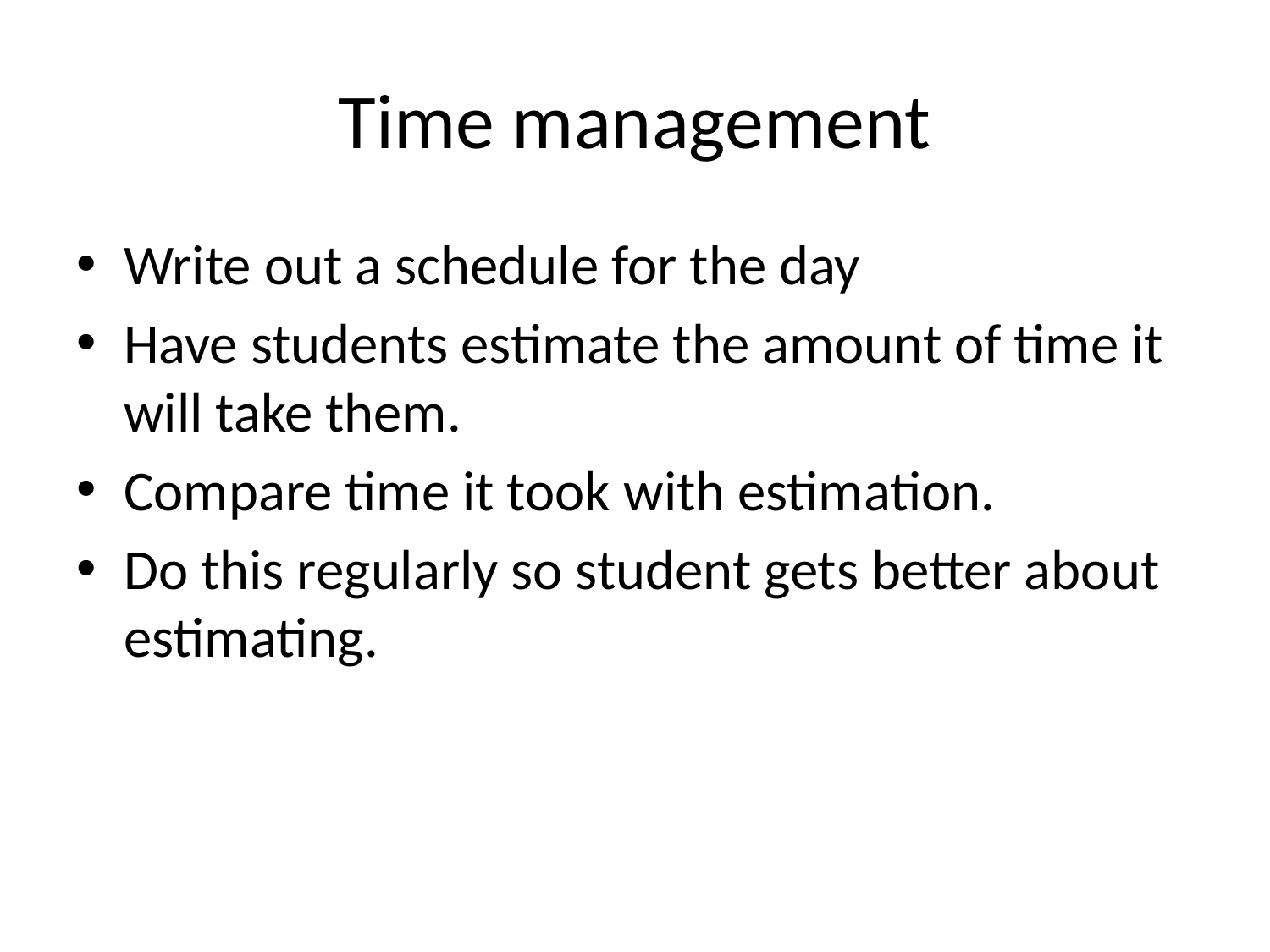

# Time management
Write out a schedule for the day
Have students estimate the amount of time it will take them.
Compare time it took with estimation.
Do this regularly so student gets better about estimating.